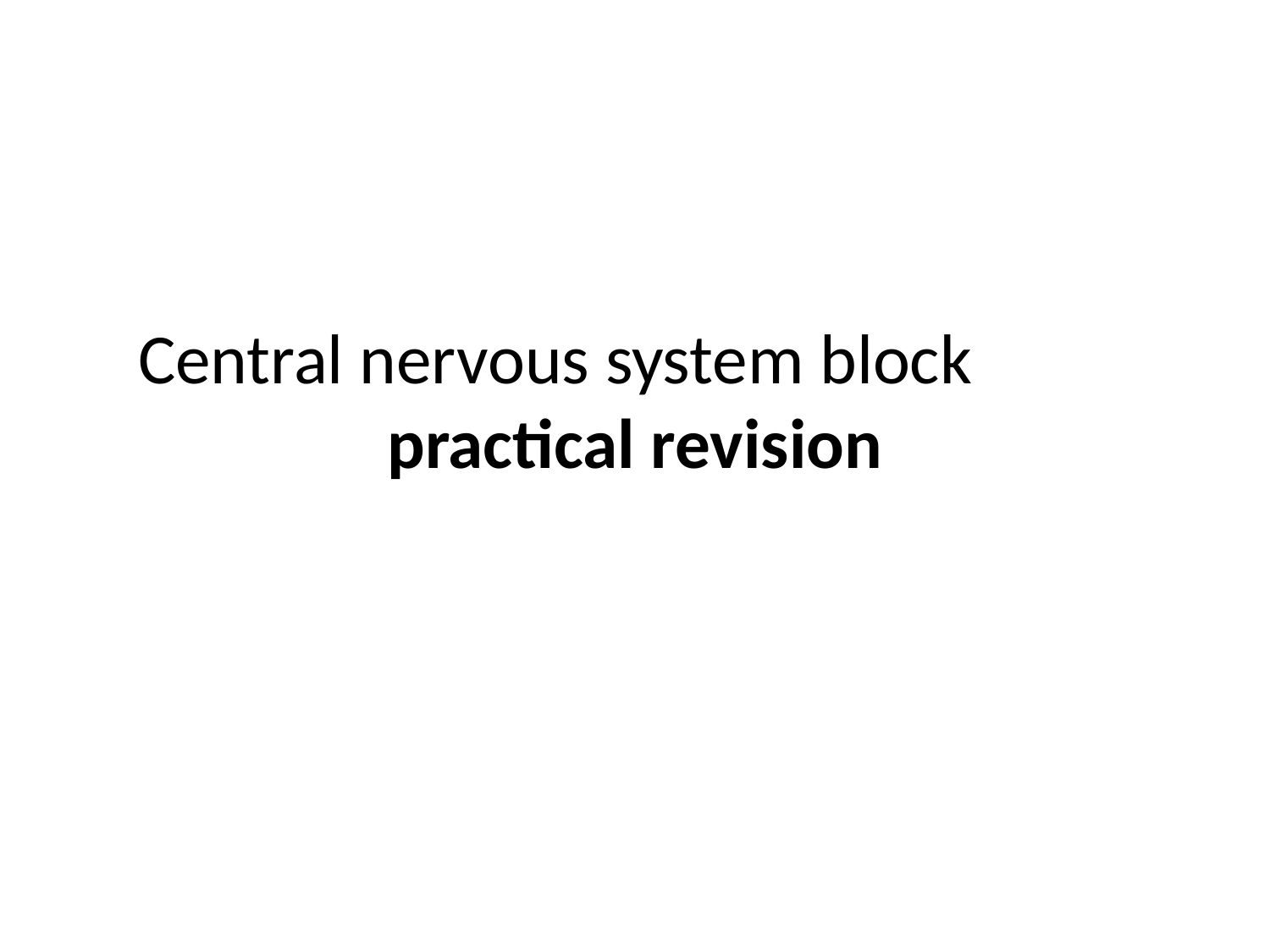

# Central nervous system block           practical revision